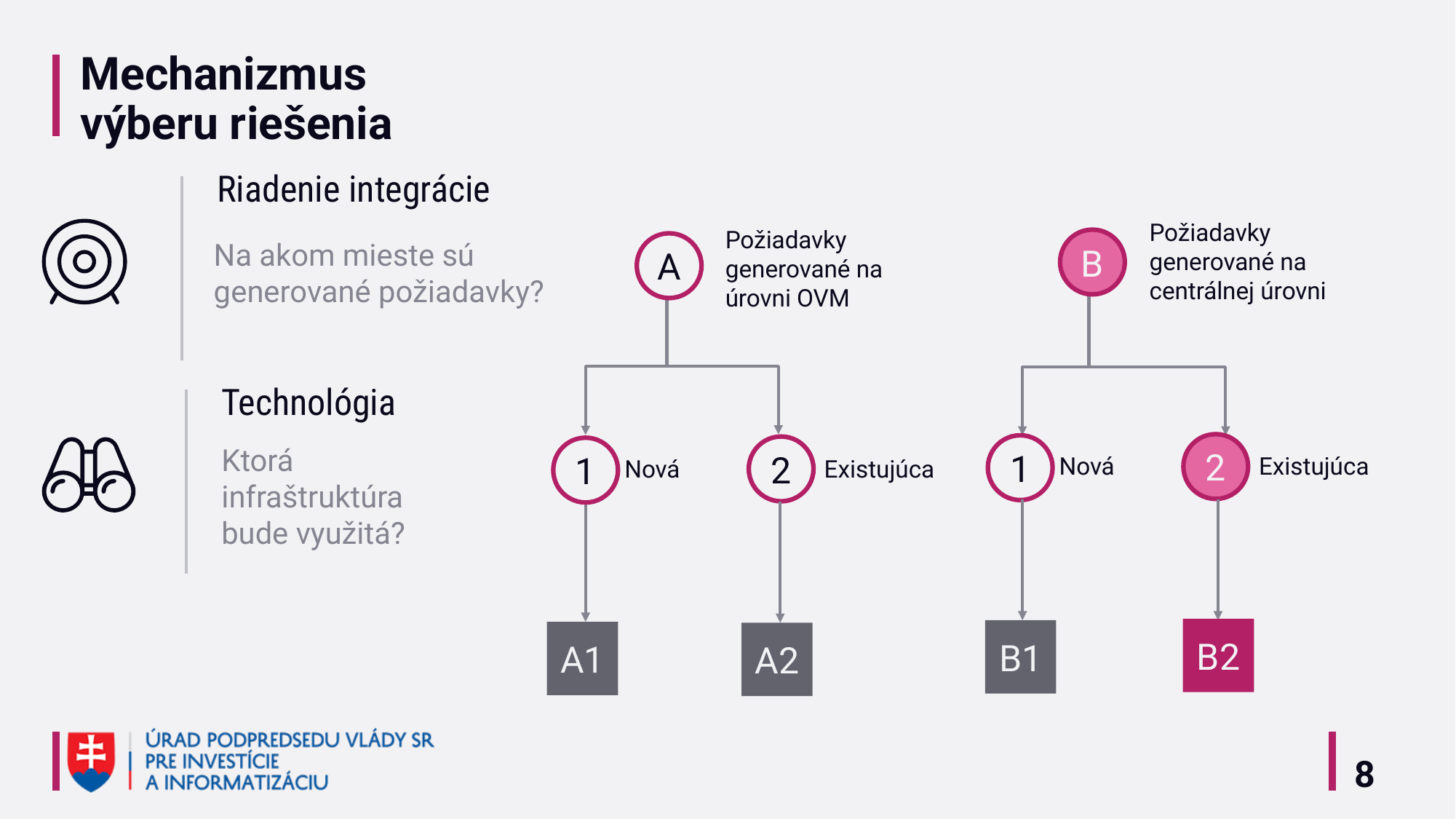

# Mechanizmus výberu riešenia
Riadenie integrácie
Na akom mieste sú generované požiadavky?

Požiadavky generované na centrálnej úrovni
B
Požiadavky generované na úrovni OVM
A
Technológia
Ktorá infraštruktúra bude využitá?

2
Existujúca
1
Nová
2
Existujúca
1
Nová
B2
B1
A1
A2